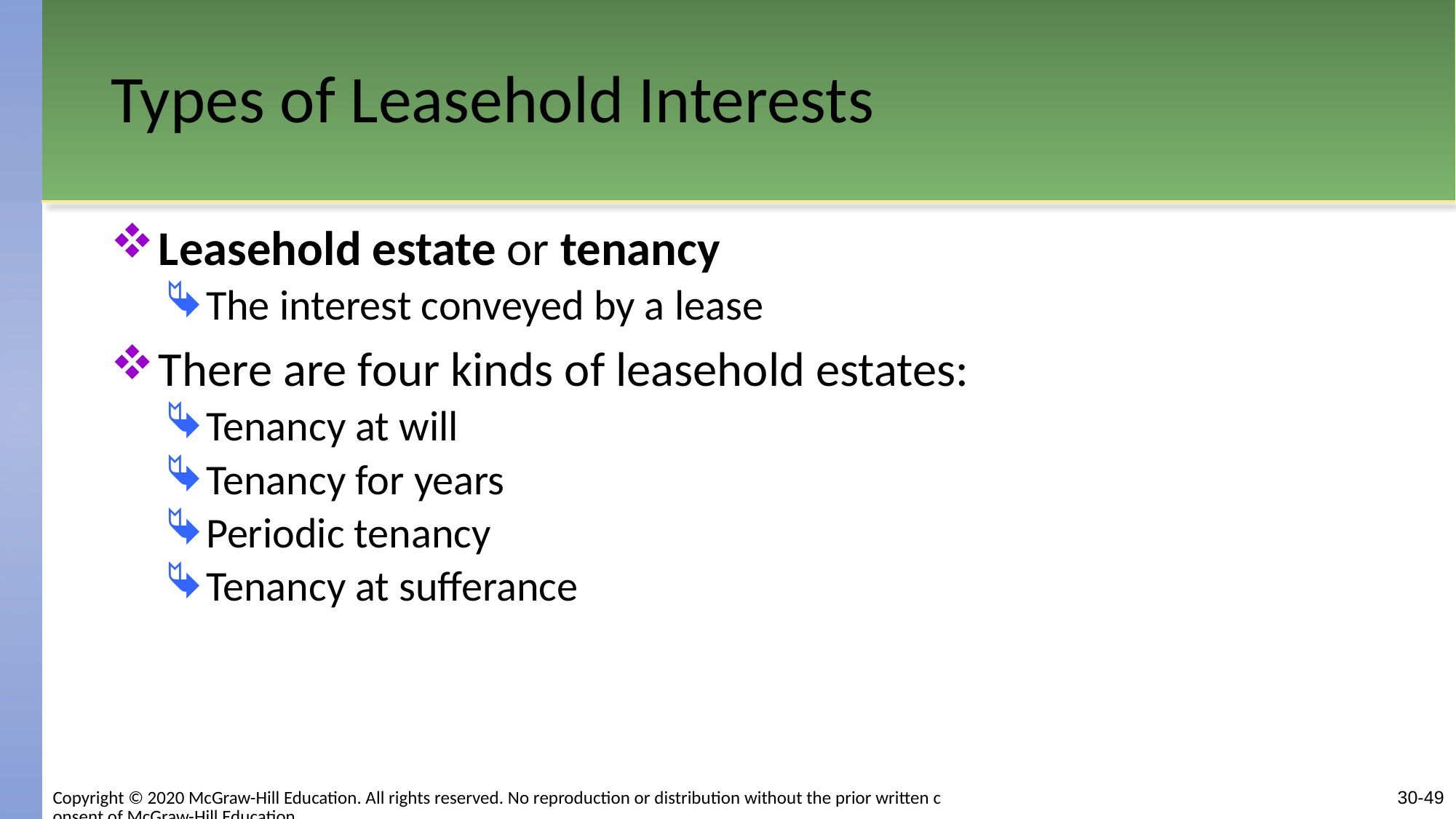

# Types of Leasehold Interests
Leasehold estate or tenancy
The interest conveyed by a lease
There are four kinds of leasehold estates:
Tenancy at will
Tenancy for years
Periodic tenancy
Tenancy at sufferance

30-49
Copyright © 2020 McGraw-Hill Education. All rights reserved. No reproduction or distribution without the prior written consent of McGraw-Hill Education.